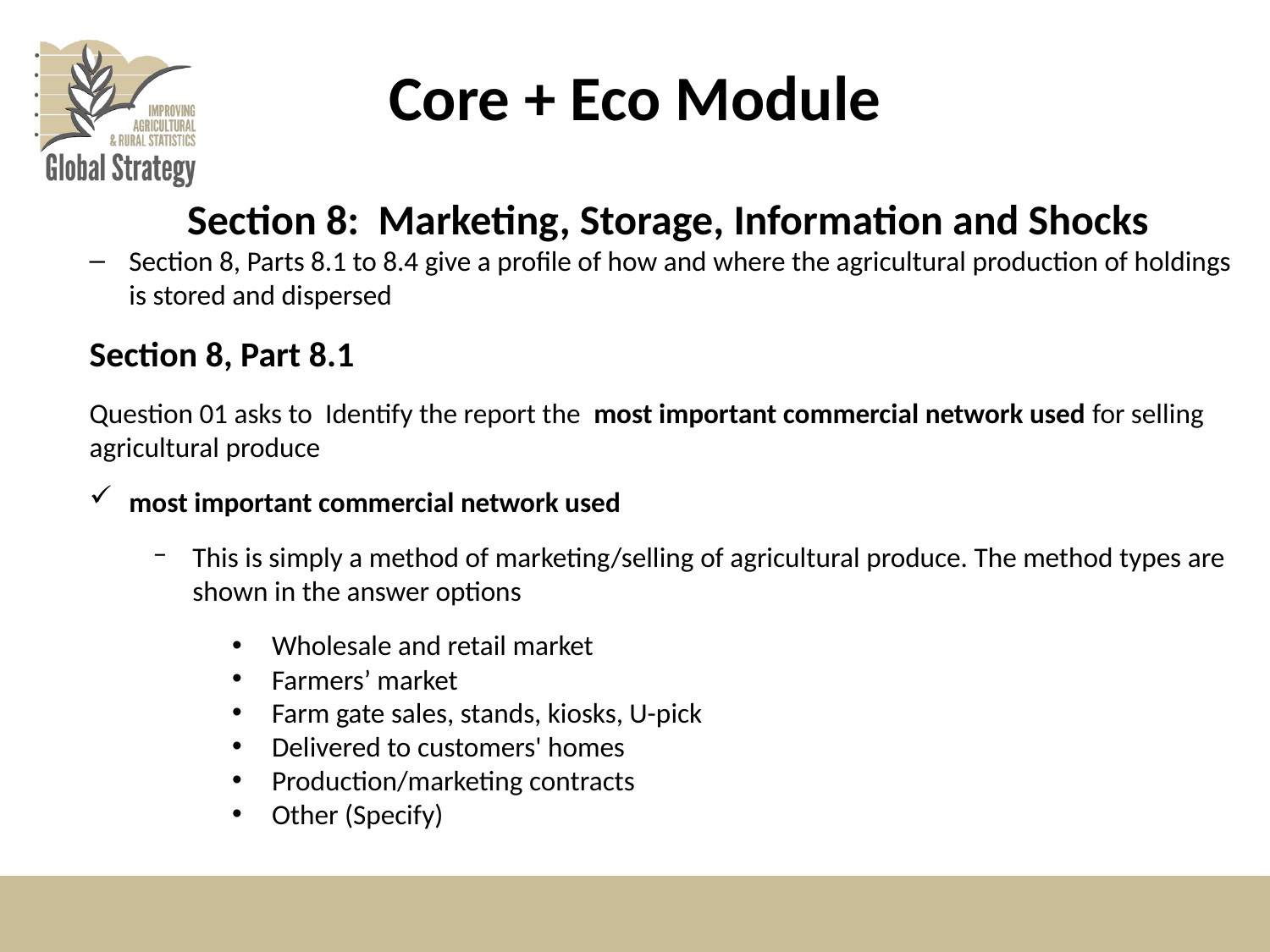

# Core + Eco Module
Section 8:  Marketing, Storage, Information and Shocks
Section 8, Parts 8.1 to 8.4 give a profile of how and where the agricultural production of holdings is stored and dispersed
Section 8, Part 8.1
Question 01 asks to  Identify the report the  most important commercial network used for selling agricultural produce
most important commercial network used
This is simply a method of marketing/selling of agricultural produce. The method types are shown in the answer options
Wholesale and retail market
Farmers’ market
Farm gate sales, stands, kiosks, U-pick
Delivered to customers' homes
Production/marketing contracts
Other (Specify)